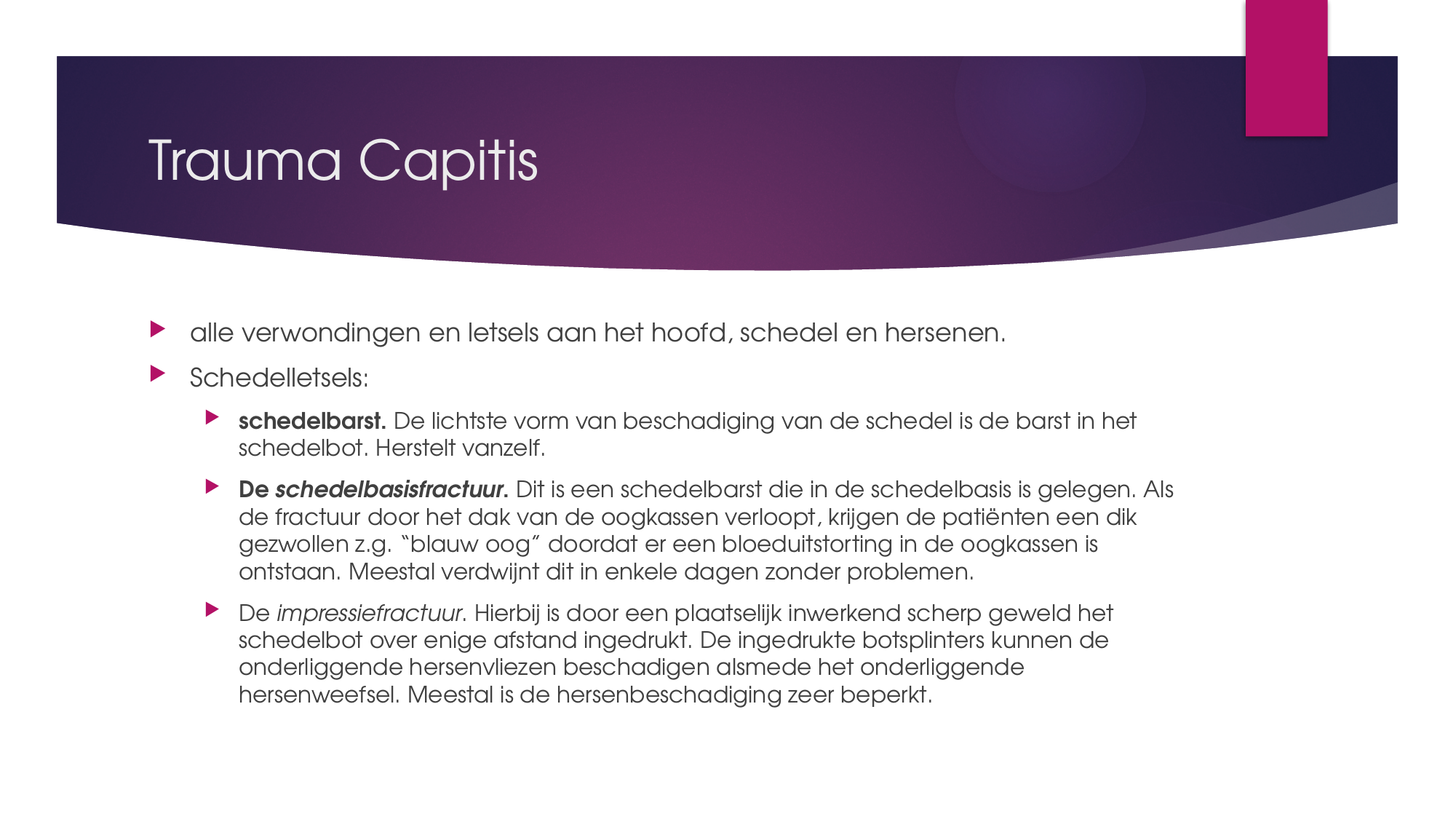

# Trauma Capitis
alle verwondingen en letsels aan het hoofd, schedel en hersenen.
Schedelletsels:
schedelbarst. De lichtste vorm van beschadiging van de schedel is de barst in het schedelbot. Herstelt vanzelf.
De schedelbasisfractuur. Dit is een schedelbarst die in de schedelbasis is gelegen. Als de fractuur door het dak van de oogkassen verloopt, krijgen de patiënten een dik gezwollen z.g. “blauw oog” doordat er een bloeduitstorting in de oogkassen is ontstaan. Meestal verdwijnt dit in enkele dagen zonder problemen.
De impressiefractuur. Hierbij is door een plaatselijk inwerkend scherp geweld het schedelbot over enige afstand ingedrukt. De ingedrukte botsplinters kunnen de onderliggende hersenvliezen beschadigen alsmede het onderliggende hersenweefsel. Meestal is de hersenbeschadiging zeer beperkt.